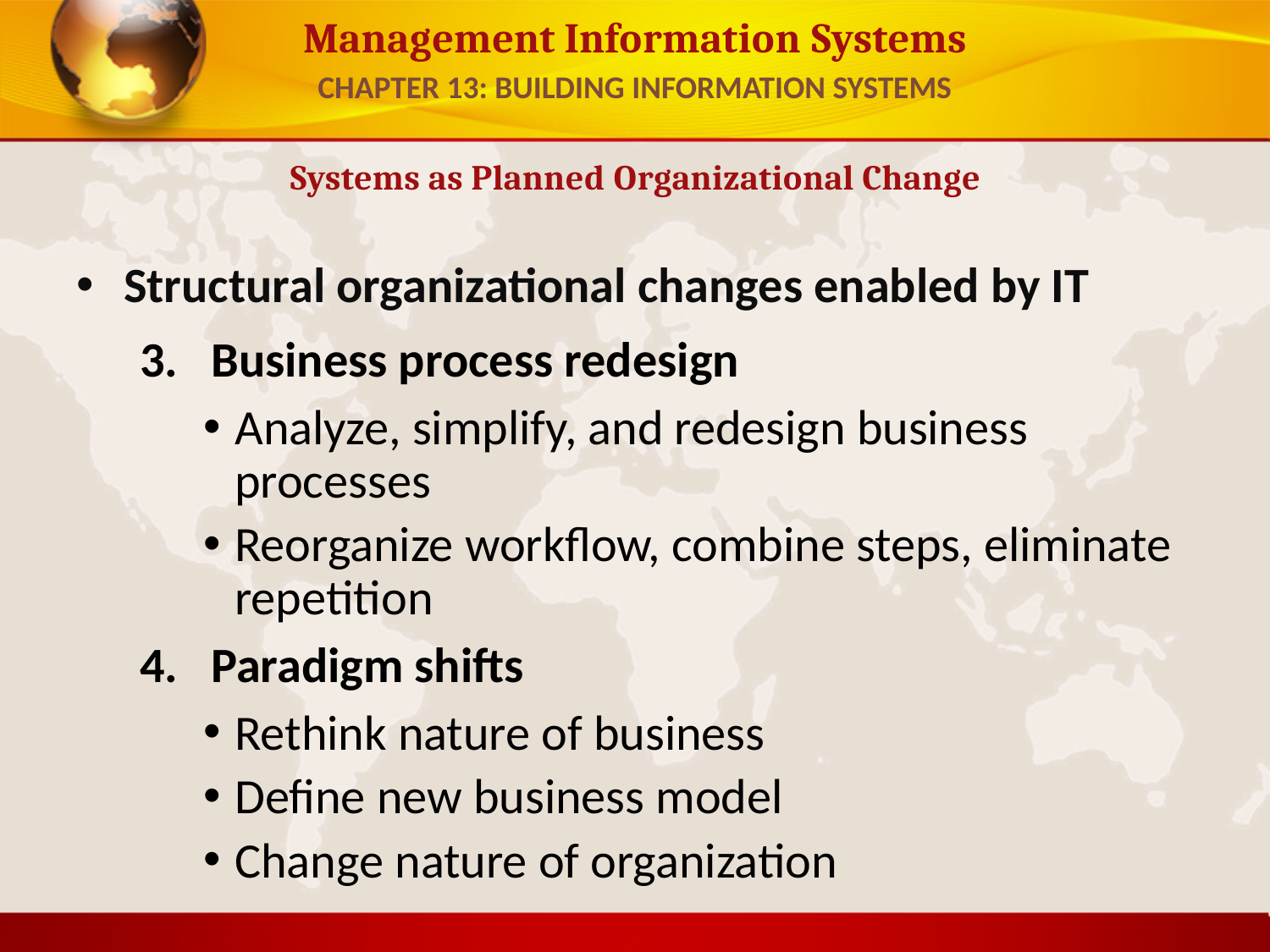

# CHAPTER 13: BUILDING INFORMATION SYSTEMS
Systems as Planned Organizational Change
Structural organizational changes enabled by IT
Business process redesign
Analyze, simplify, and redesign business processes
Reorganize workflow, combine steps, eliminate repetition
Paradigm shifts
Rethink nature of business
Define new business model
Change nature of organization